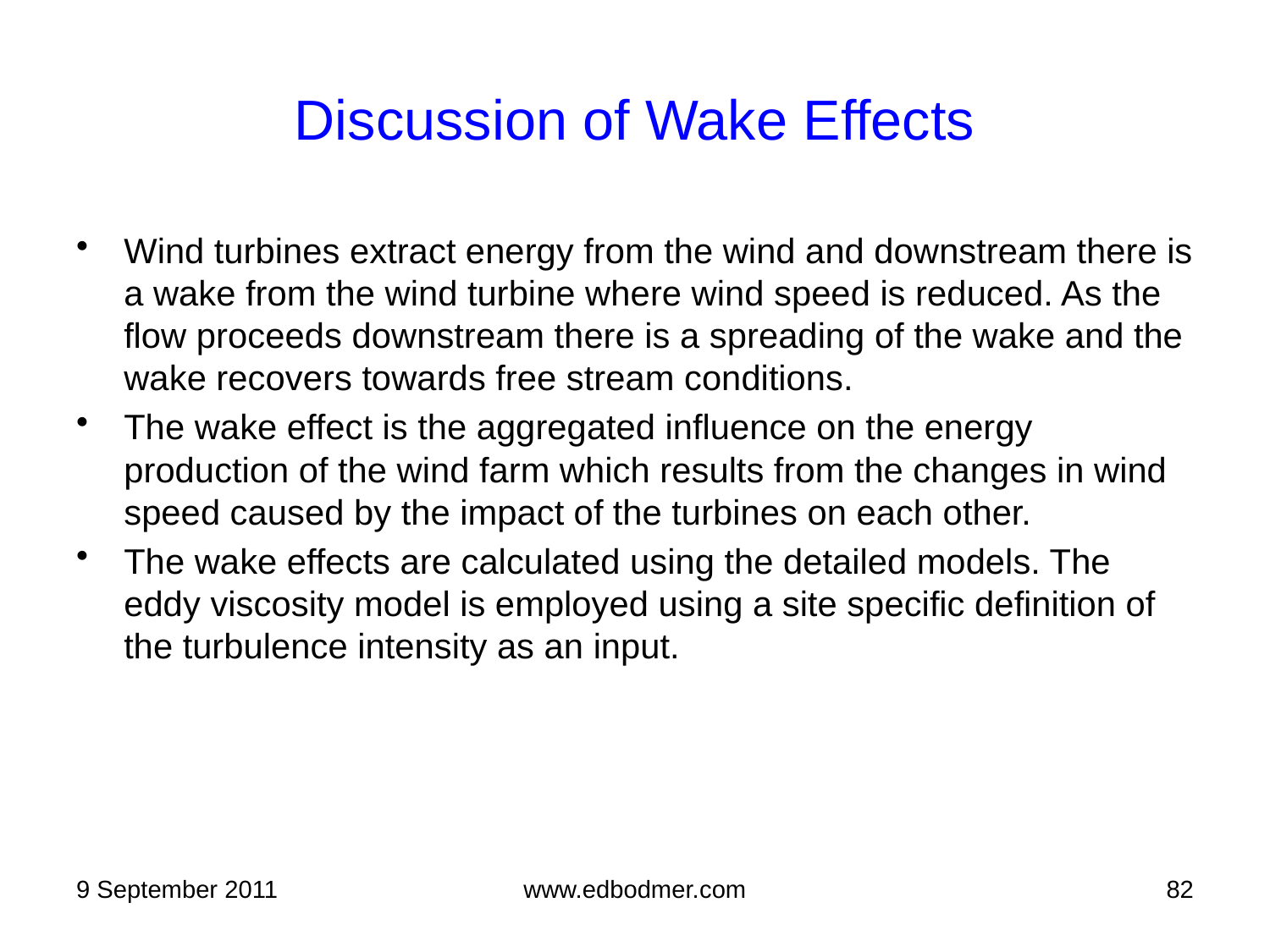

# Discussion of Wake Effects
Wind turbines extract energy from the wind and downstream there is a wake from the wind turbine where wind speed is reduced. As the flow proceeds downstream there is a spreading of the wake and the wake recovers towards free stream conditions.
The wake effect is the aggregated influence on the energy production of the wind farm which results from the changes in wind speed caused by the impact of the turbines on each other.
The wake effects are calculated using the detailed models. The eddy viscosity model is employed using a site specific definition of the turbulence intensity as an input.
9 September 2011
www.edbodmer.com
82